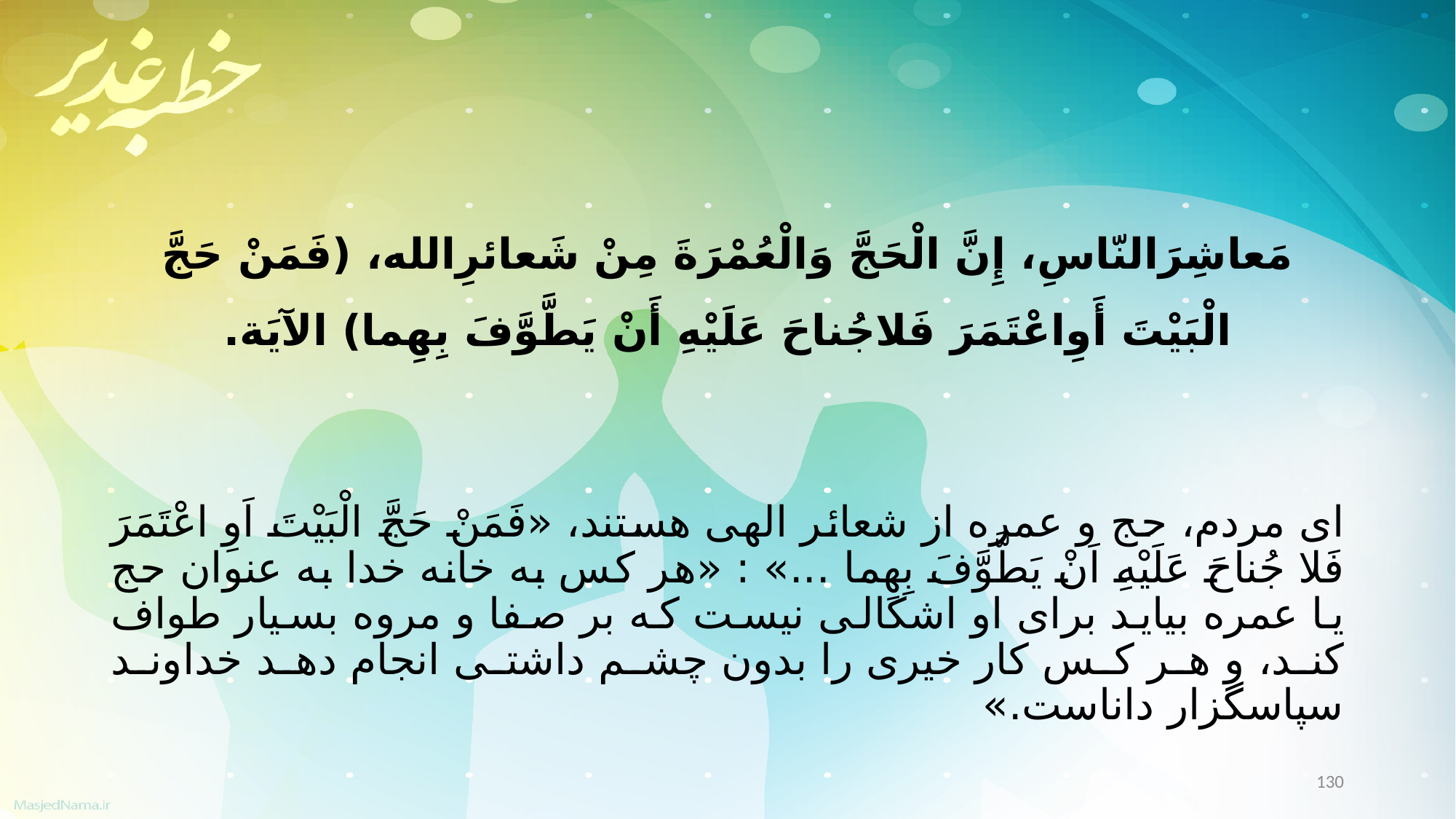

مَعاشِرَالنّاسِ، إِنَّ الْحَجَّ وَالْعُمْرَةَ مِنْ شَعائرِالله، (فَمَنْ حَجَّ الْبَیْتَ أَوِاعْتَمَرَ فَلاجُناحَ عَلَیْهِ أَنْ یَطَّوَّفَ بِهِما) الآیَة.
اى مردم، حج و عمره از شعائر الهى هستند، «فَمَنْ حَجَّ الْبَیْتَ اَوِ اعْتَمَرَ فَلا جُناحَ عَلَیْهِ اَنْ یَطَّوَّفَ بِهِما ...» : «هر کس به خانه خدا به عنوان حج یا عمره بیاید براى او اشکالى نیست که بر صفا و مروه بسیار طواف کند، و هر کس کار خیرى را بدون چشم داشتى انجام دهد خداوند سپاسگزار داناست.»
130